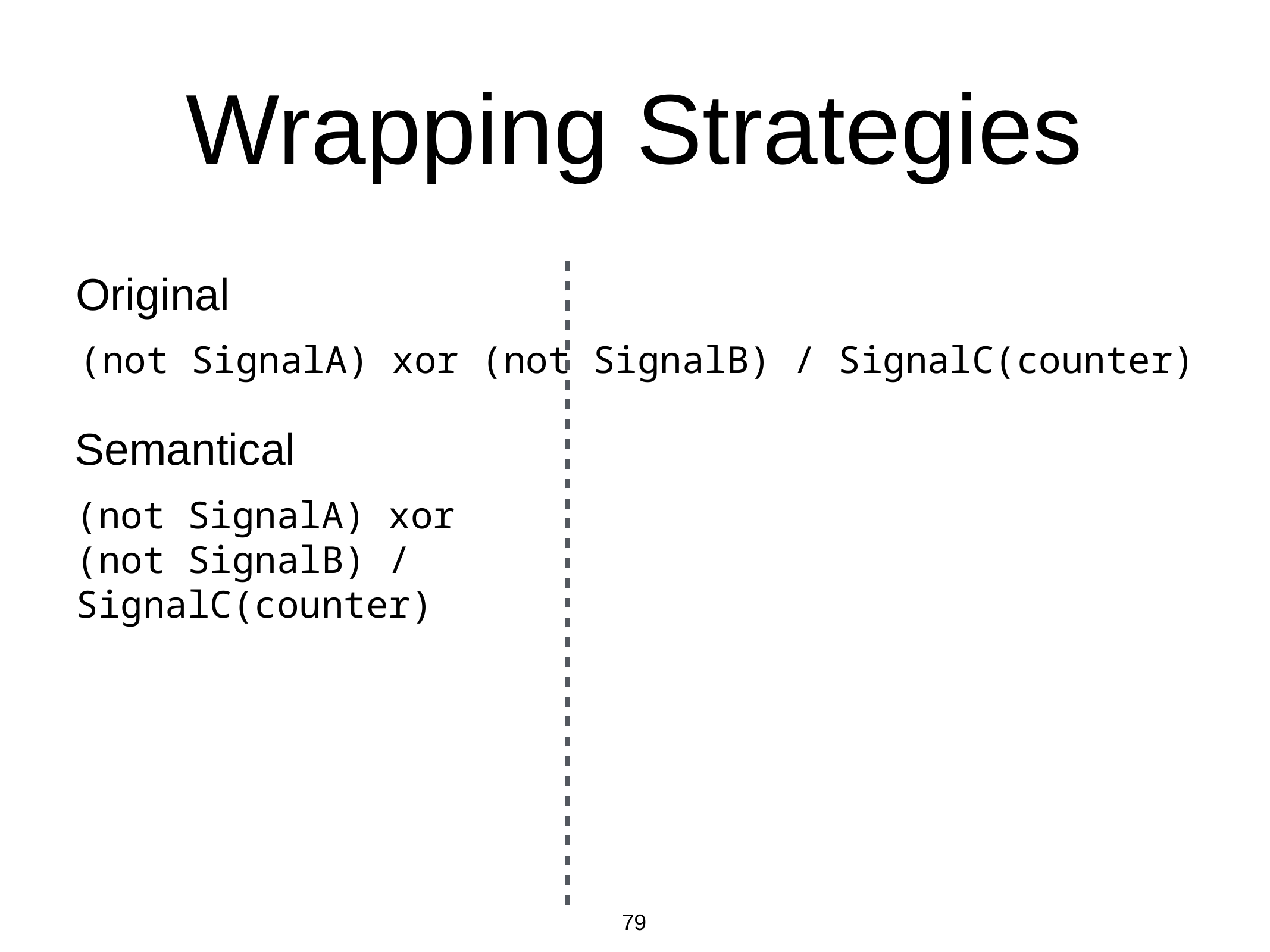

# Wrapping Strategies
Original
(not SignalA) xor (not SignalB) / SignalC(counter)

Semantical
(not SignalA) xor
(not SignalB) /
SignalC(counter)
79